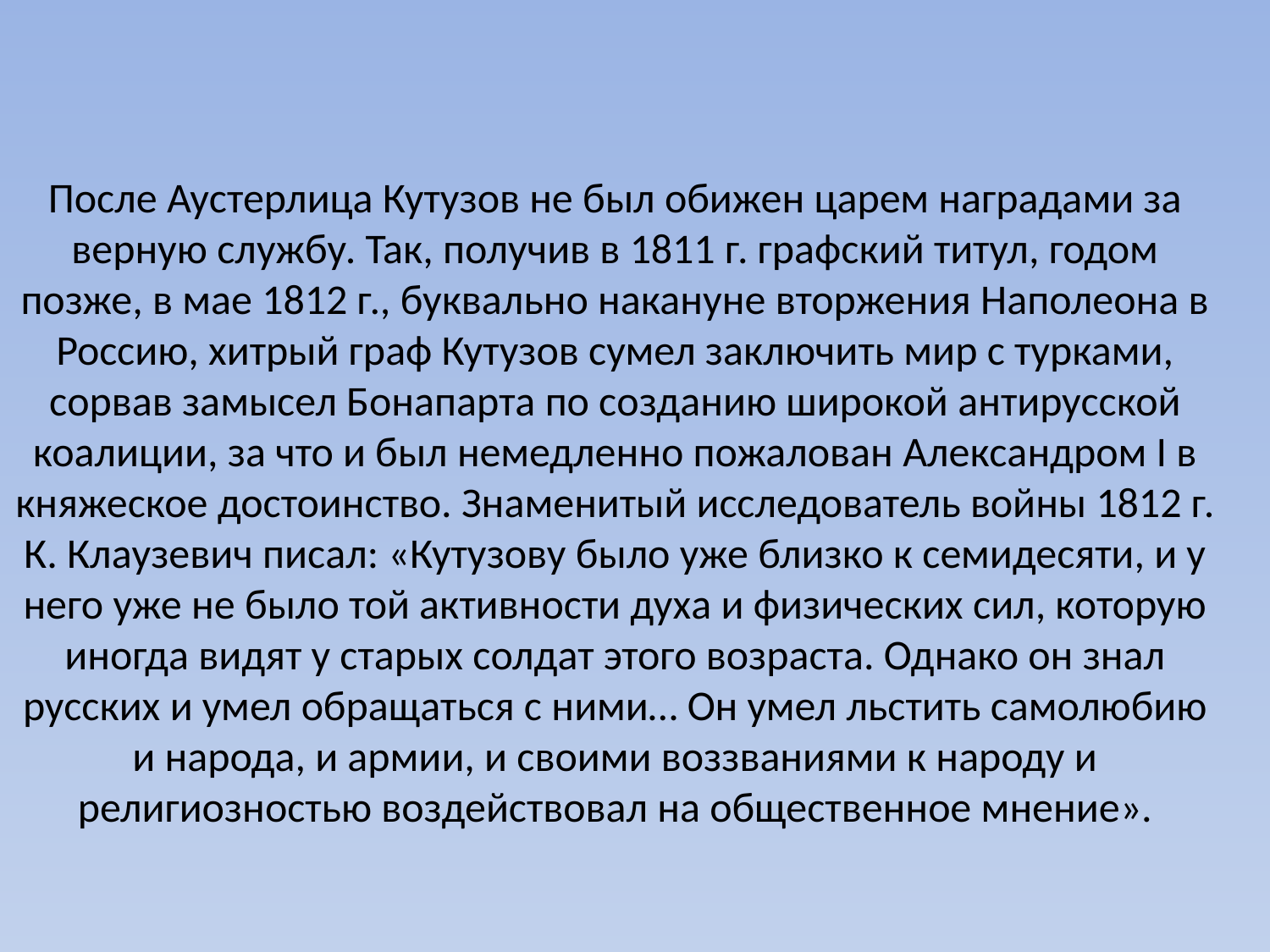

# После Аустерлица Кутузов не был обижен царем наградами за верную службу. Так, получив в 1811 г. графский титул, годом позже, в мае 1812 г., буквально накануне вторжения Наполеона в Россию, хитрый граф Кутузов сумел заключить мир с турками, сорвав замысел Бонапарта по созданию широкой антирусской коалиции, за что и был немедленно пожалован Александром I в княжеское достоинство. Знаменитый исследователь войны 1812 г. К. Клаузевич писал: «Кутузову было уже близко к семидесяти, и у него уже не было той активности духа и физических сил, которую иногда видят у старых солдат этого возраста. Однако он знал русских и умел обращаться с ними… Он умел льстить самолюбию и народа, и армии, и своими воззваниями к народу и религиозностью воздействовал на общественное мнение».